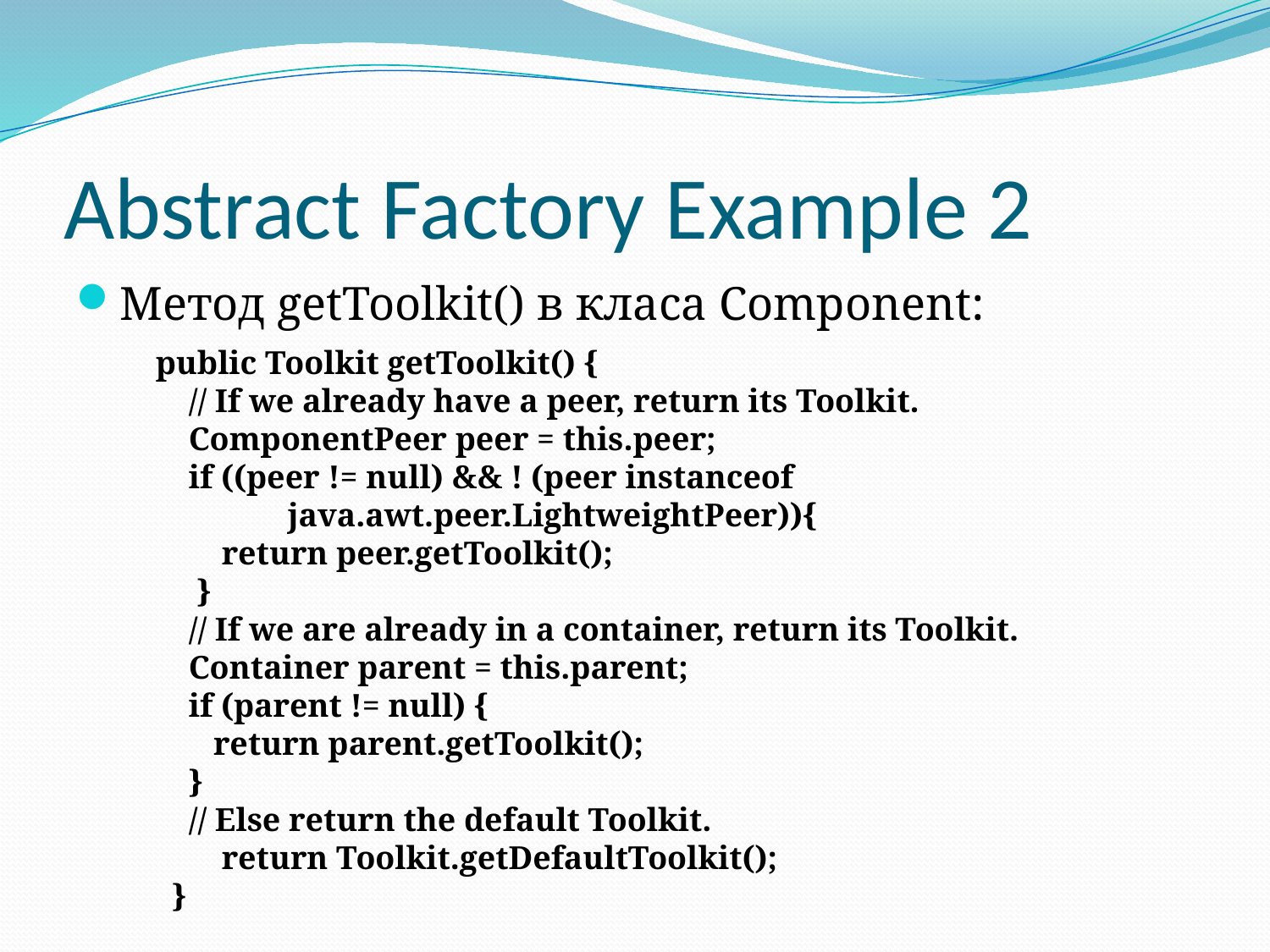

# Abstract Factory Example 2
Метод getToolkit() в класа Component:
 public Toolkit getToolkit() {
     // If we already have a peer, return its Toolkit.
     ComponentPeer peer = this.peer;
     if ((peer != null) && ! (peer instanceof
                 java.awt.peer.LightweightPeer)){
         return peer.getToolkit();
      }
     // If we are already in a container, return its Toolkit.
     Container parent = this.parent;
     if (parent != null) {
        return parent.getToolkit();
     }
     // Else return the default Toolkit.
         return Toolkit.getDefaultToolkit();
   }